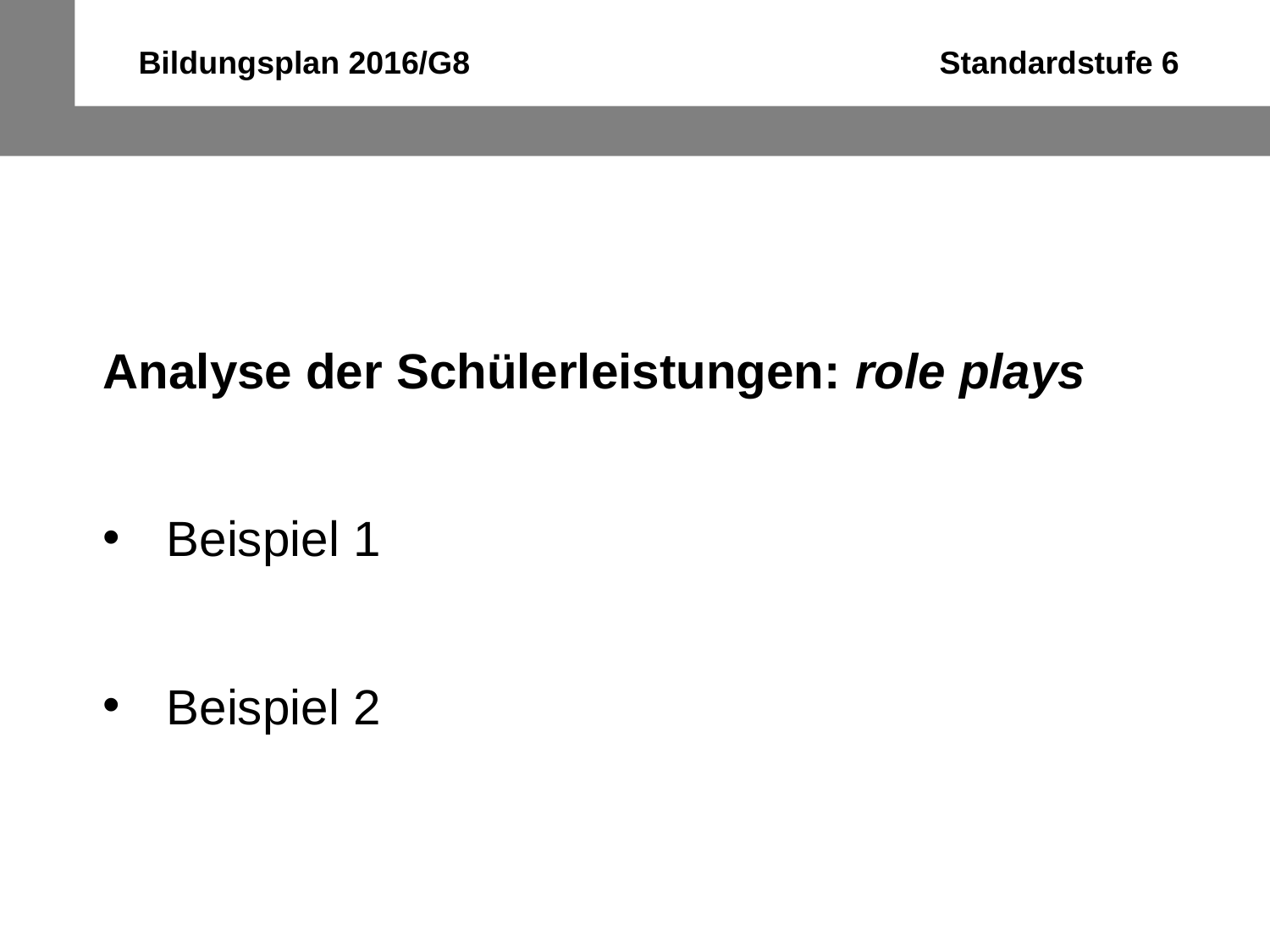

Bildungsplan 2016/G8                                                     Standardstufe 6

Analyse der Schülerleistungen: role plays

Beispiel 1

Beispiel 2